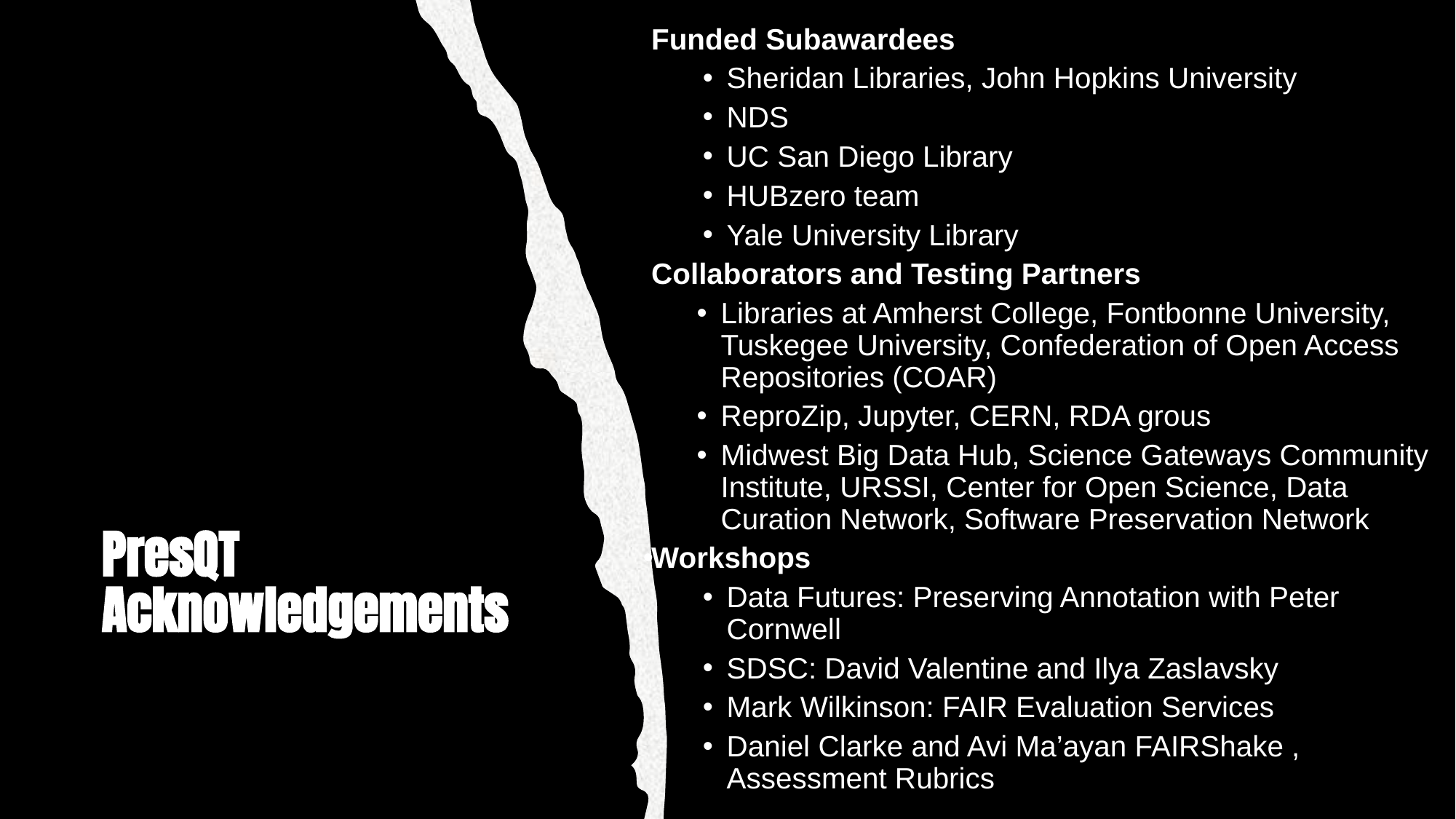

Funded Subawardees
Sheridan Libraries, John Hopkins University
NDS
UC San Diego Library
HUBzero team
Yale University Library
Collaborators and Testing Partners
Libraries at Amherst College, Fontbonne University, Tuskegee University, Confederation of Open Access Repositories (COAR)
ReproZip, Jupyter, CERN, RDA grous
Midwest Big Data Hub, Science Gateways Community Institute, URSSI, Center for Open Science, Data Curation Network, Software Preservation Network
Workshops
Data Futures: Preserving Annotation with Peter Cornwell
SDSC: David Valentine and Ilya Zaslavsky
Mark Wilkinson: FAIR Evaluation Services
Daniel Clarke and Avi Ma’ayan FAIRShake , Assessment Rubrics

# PresQT Acknowledgements